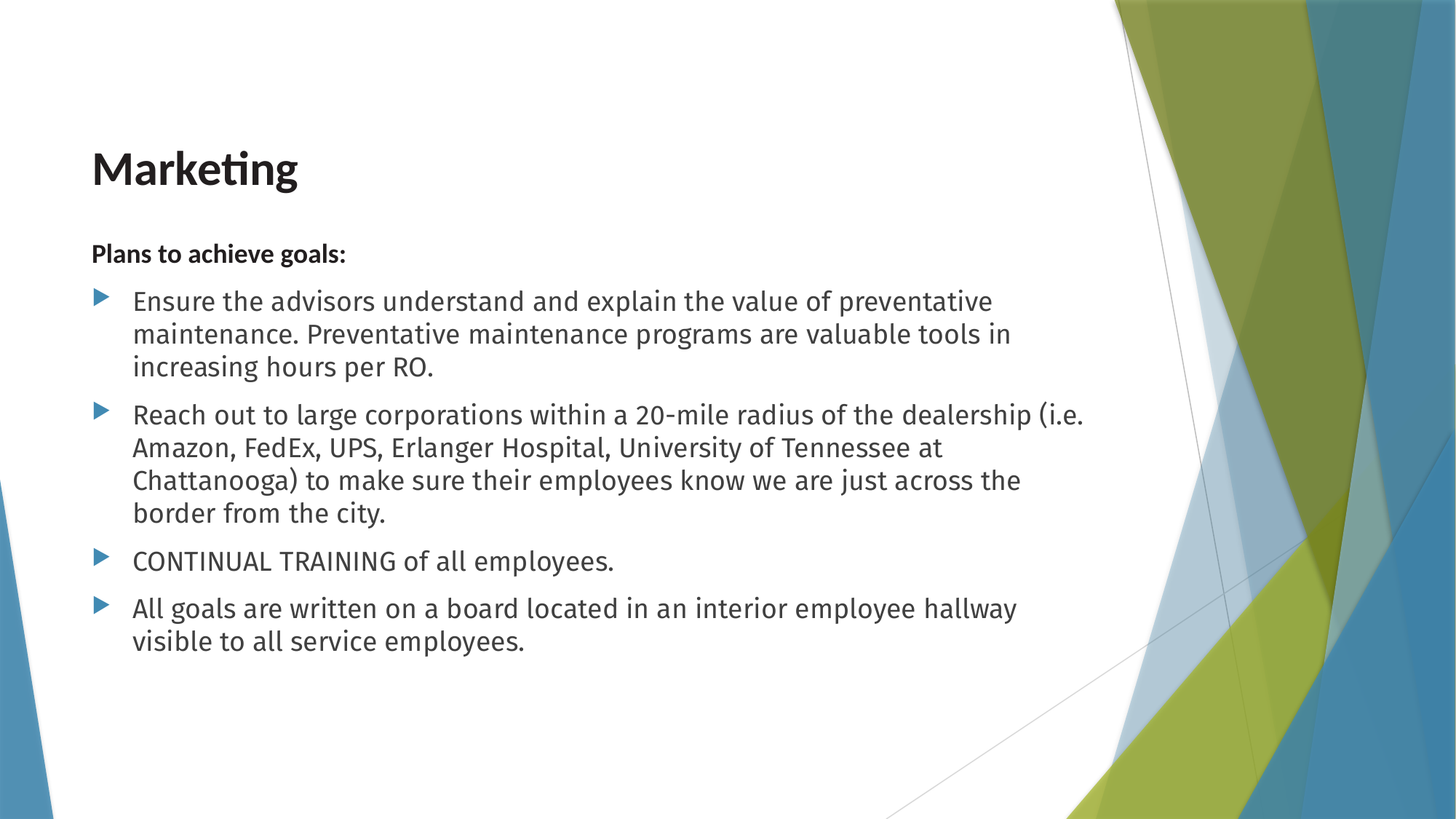

# Marketing
Plans to achieve goals:
Ensure the advisors understand and explain the value of preventative maintenance. Preventative maintenance programs are valuable tools in increasing hours per RO.
Reach out to large corporations within a 20-mile radius of the dealership (i.e. Amazon, FedEx, UPS, Erlanger Hospital, University of Tennessee at Chattanooga) to make sure their employees know we are just across the border from the city.
CONTINUAL TRAINING of all employees.
All goals are written on a board located in an interior employee hallway visible to all service employees.